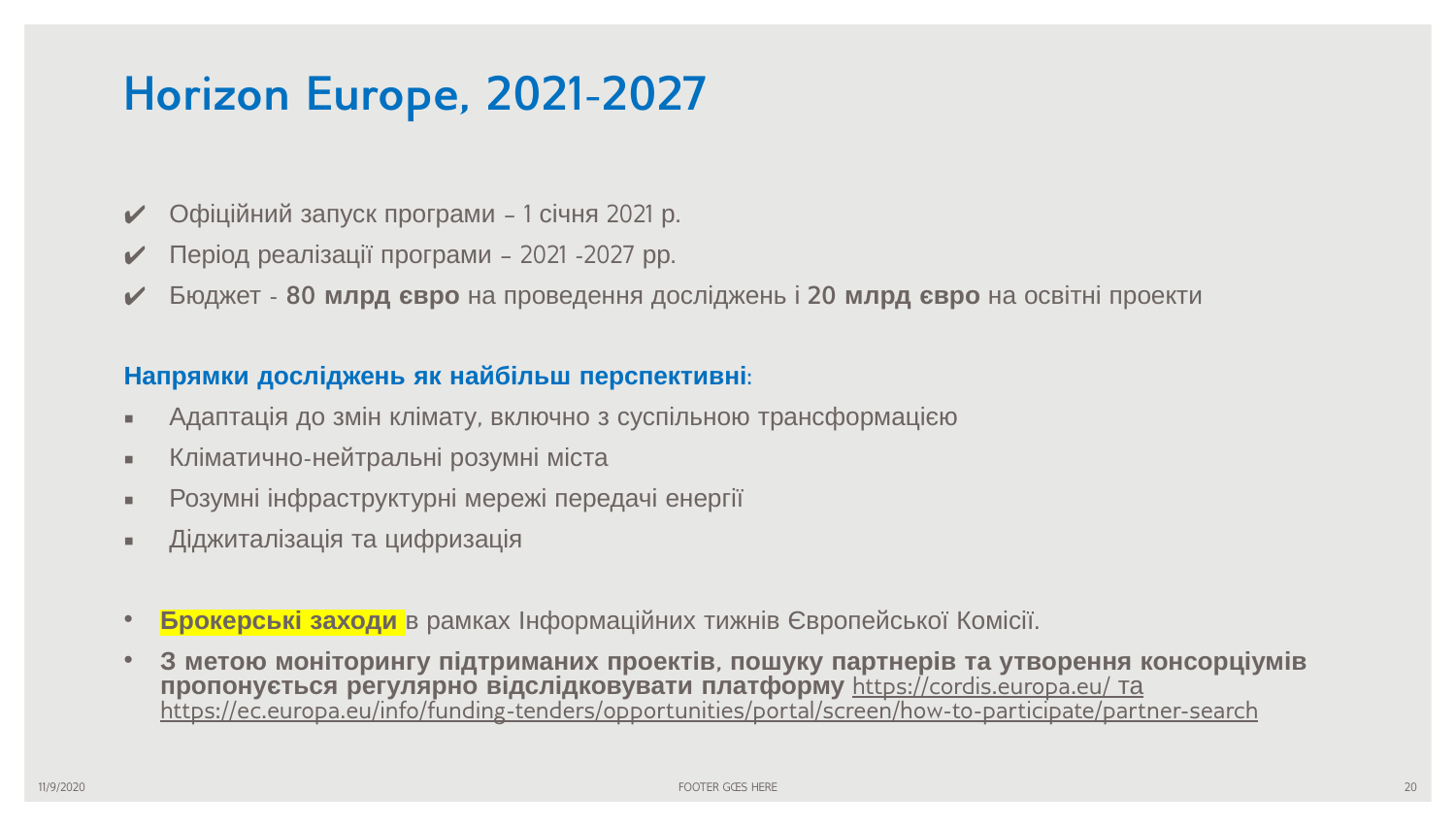

# Horizon Europe, 2021-2027
Офіційний запуск програми – 1 січня 2021 р.
Період реалізації програми – 2021 -2027 рр.
Бюджет - 80 млрд євро на проведення досліджень і 20 млрд євро на освітні проекти

Напрямки досліджень як найбільш перспективні:
Адаптація до змін клімату, включно з суспільною трансформацією
Кліматично-нейтральні розумні міста
Розумні інфраструктурні мережі передачі енергії
Діджиталізація та цифризація

Брокерські заходи в рамках Інформаційних тижнів Європейської Комісії.
З метою моніторингу підтриманих проектів, пошуку партнерів та утворення консорціумів пропонується регулярно відслідковувати платформу https://cordis.europa.eu/ та https://ec.europa.eu/info/funding-tenders/opportunities/portal/screen/how-to-participate/partner-search
11/9/2020
FOOTER GOES HERE
20